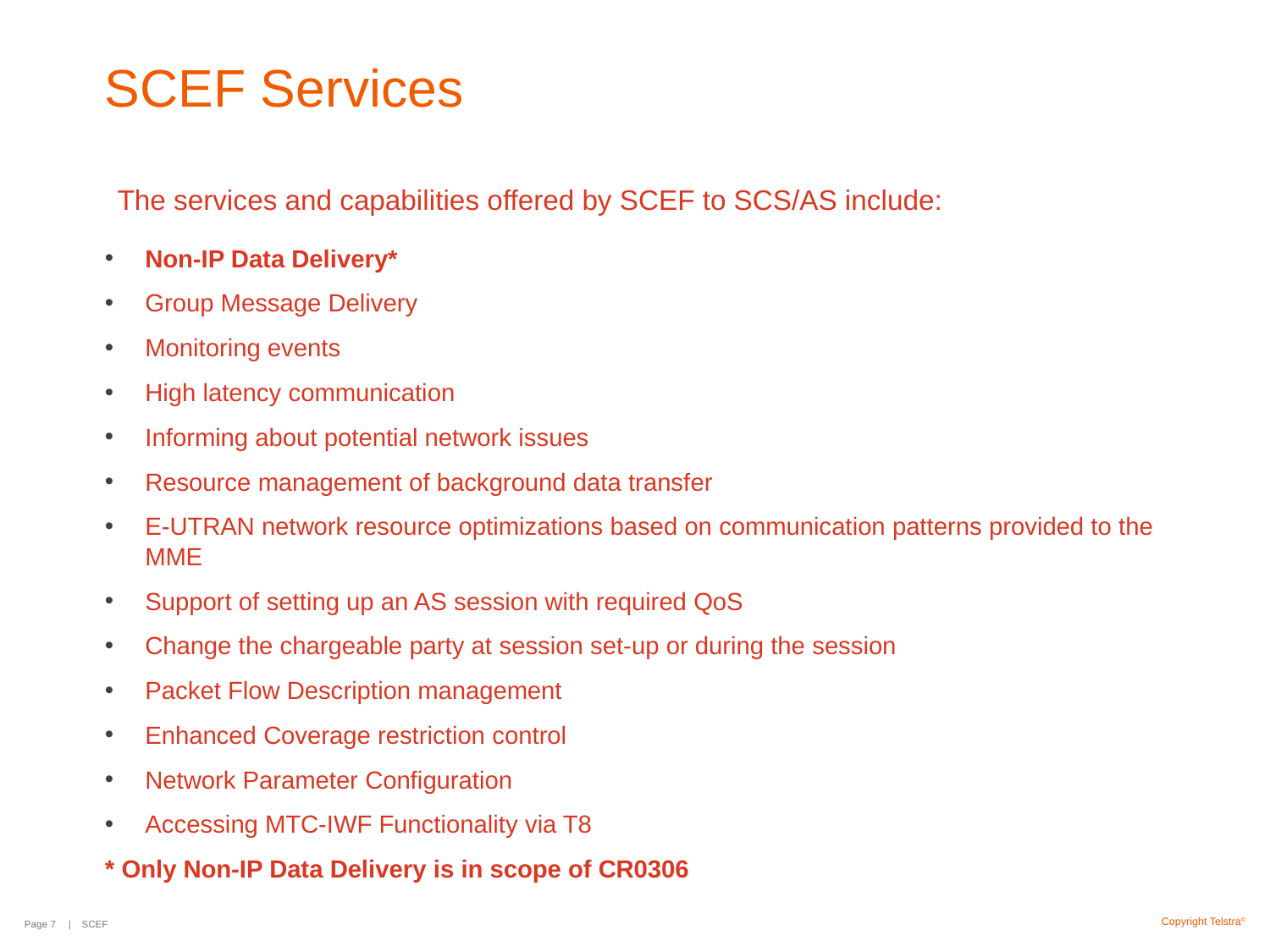

# SCEF Services
The services and capabilities offered by SCEF to SCS/AS include:
Non-IP Data Delivery*
Group Message Delivery
Monitoring events
High latency communication
Informing about potential network issues
Resource management of background data transfer
E-UTRAN network resource optimizations based on communication patterns provided to the MME
Support of setting up an AS session with required QoS
Change the chargeable party at session set-up or during the session
Packet Flow Description management
Enhanced Coverage restriction control
Network Parameter Configuration
Accessing MTC-IWF Functionality via T8
* Only Non-IP Data Delivery is in scope of CR0306
Page 7
|    SCEF